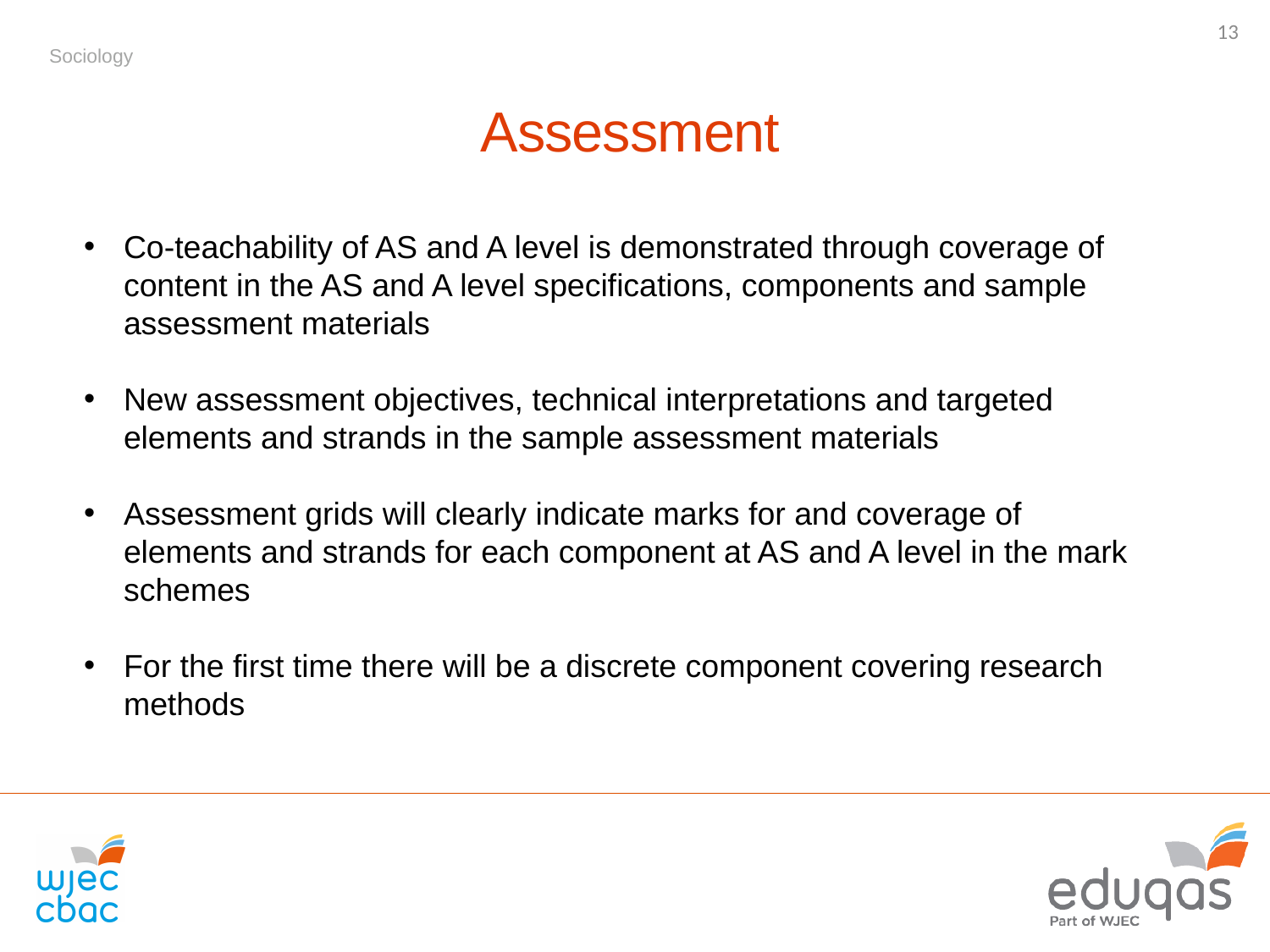

13
Sociology
Assessment
Co-teachability of AS and A level is demonstrated through coverage of content in the AS and A level specifications, components and sample assessment materials

New assessment objectives, technical interpretations and targeted  elements and strands in the sample assessment materials

Assessment grids will clearly indicate marks for and coverage of elements and strands for each component at AS and A level in the mark schemes

For the first time there will be a discrete component covering research methods